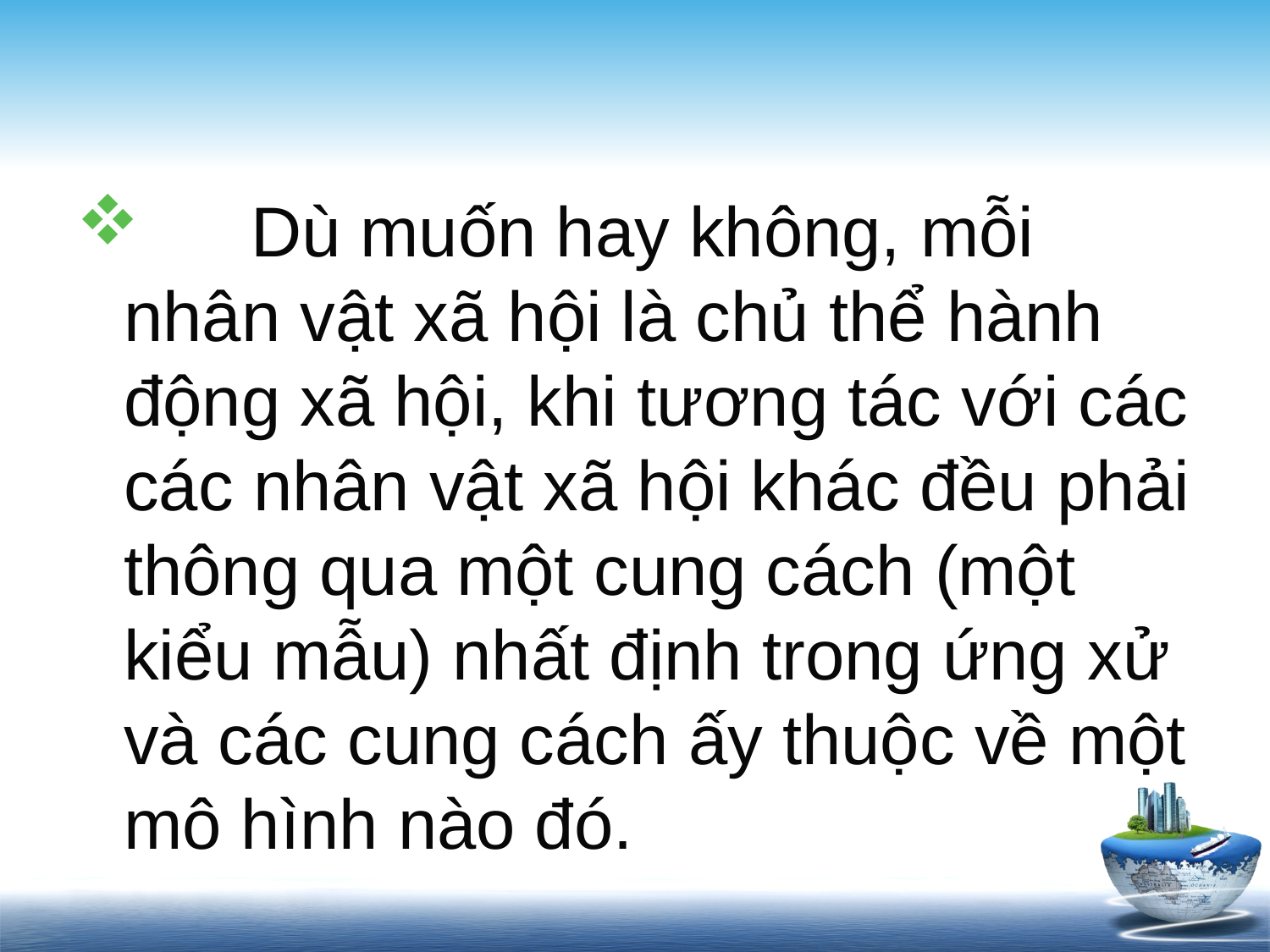

#
	Dù muốn hay không, mỗi nhân vật xã hội là chủ thể hành động xã hội, khi tương tác với các các nhân vật xã hội khác đều phải thông qua một cung cách (một kiểu mẫu) nhất định trong ứng xử và các cung cách ấy thuộc về một mô hình nào đó.